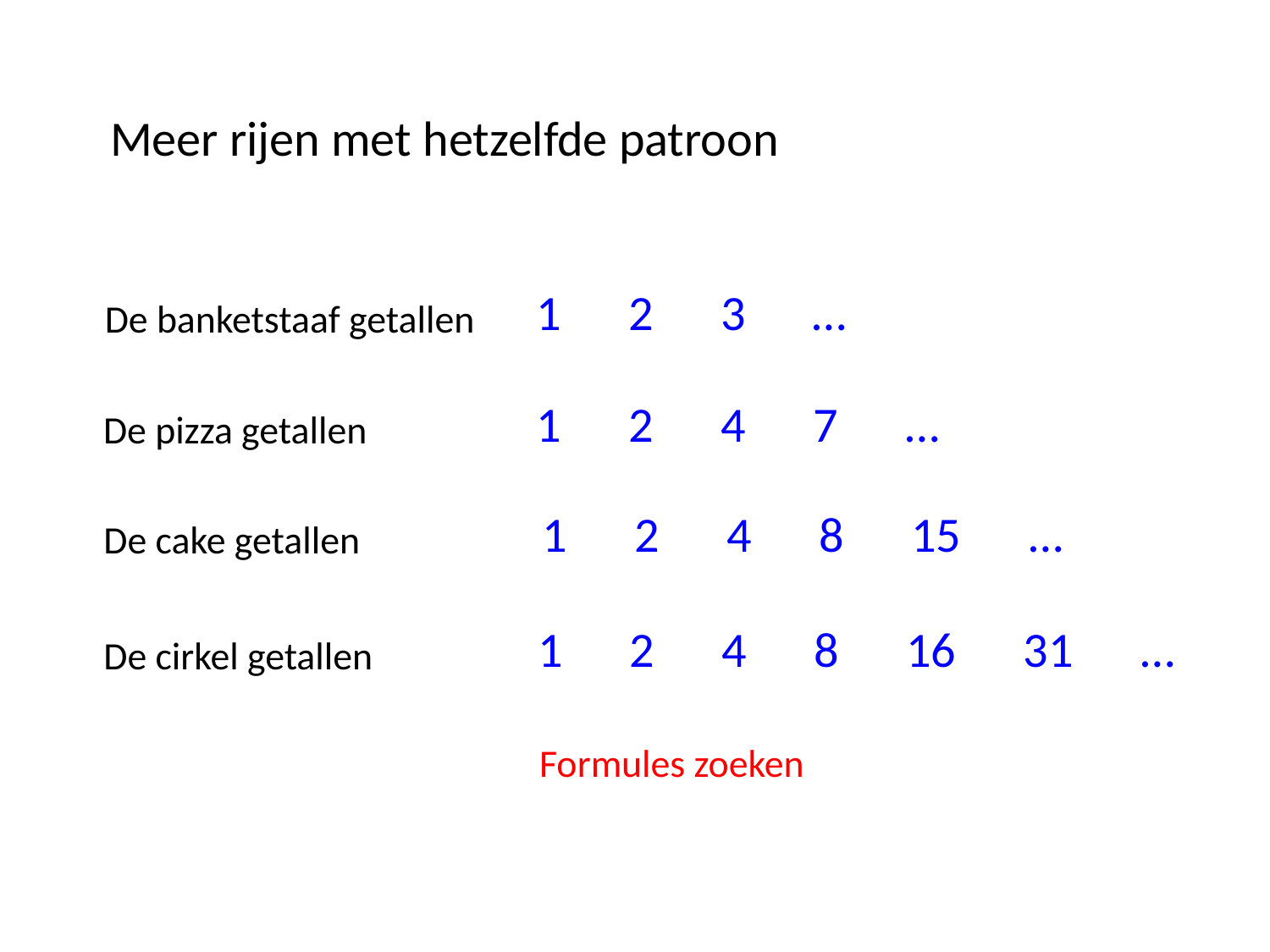

Meer rijen met hetzelfde patroon
1      2      3      …
De banketstaaf getallen
1      2      4      7      …
De pizza getallen
1      2      4      8      15      …
De cake getallen
1      2      4      8      16      31      …
De cirkel getallen
Formules zoeken